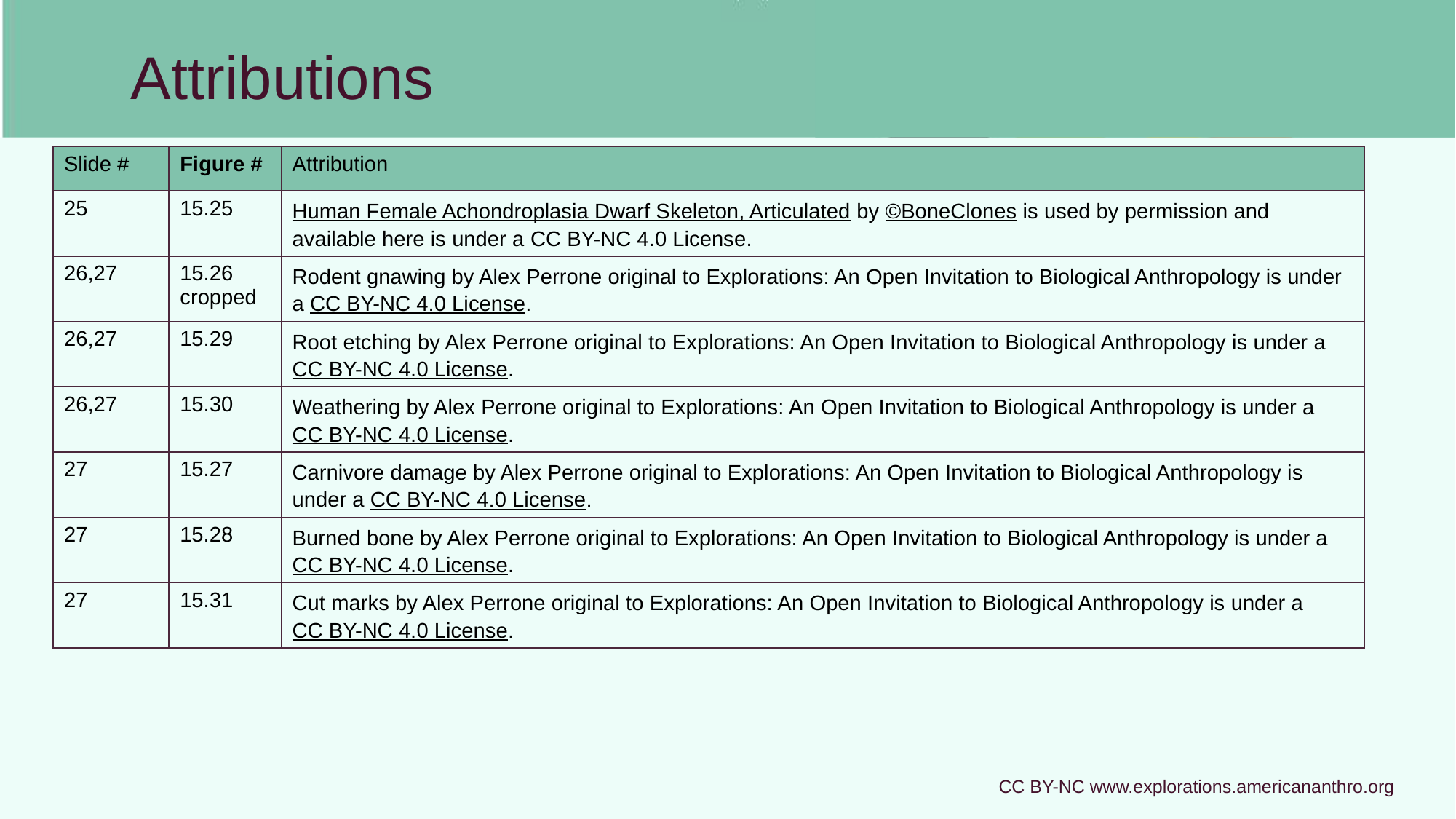

Attributions
| Slide # | Figure # | Attribution |
| --- | --- | --- |
| 25 | 15.25 | Human Female Achondroplasia Dwarf Skeleton, Articulated by ©BoneClones is used by permission and available here is under a CC BY-NC 4.0 License. |
| 26,27 | 15.26 cropped | Rodent gnawing by Alex Perrone original to Explorations: An Open Invitation to Biological Anthropology is under a CC BY-NC 4.0 License. |
| 26,27 | 15.29 | Root etching by Alex Perrone original to Explorations: An Open Invitation to Biological Anthropology is under a CC BY-NC 4.0 License. |
| 26,27 | 15.30 | Weathering by Alex Perrone original to Explorations: An Open Invitation to Biological Anthropology is under a CC BY-NC 4.0 License. |
| 27 | 15.27 | Carnivore damage by Alex Perrone original to Explorations: An Open Invitation to Biological Anthropology is under a CC BY-NC 4.0 License. |
| 27 | 15.28 | Burned bone by Alex Perrone original to Explorations: An Open Invitation to Biological Anthropology is under a CC BY-NC 4.0 License. |
| 27 | 15.31 | Cut marks by Alex Perrone original to Explorations: An Open Invitation to Biological Anthropology is under a CC BY-NC 4.0 License. |